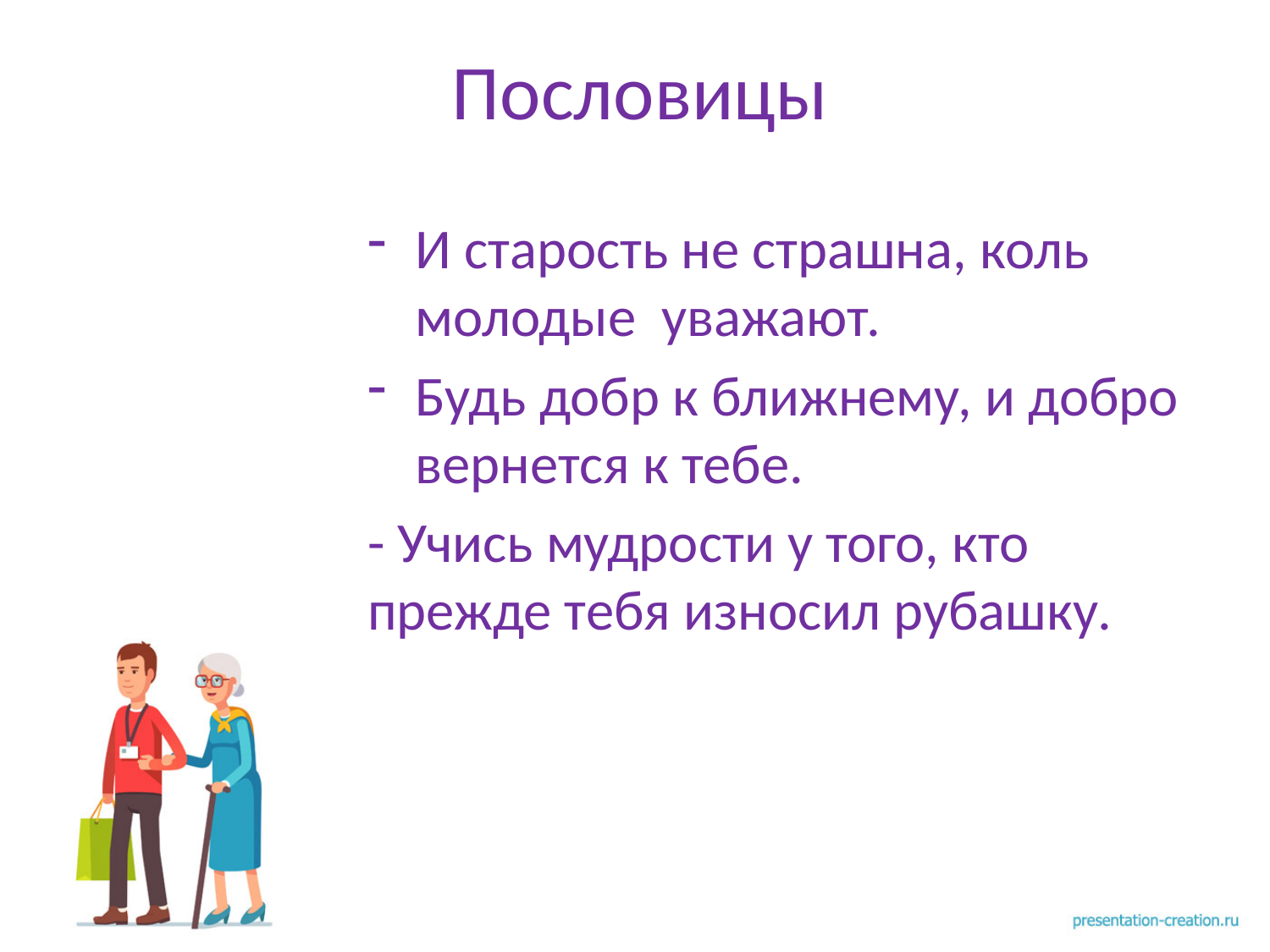

# Пословицы
И старость не страшна, коль молодые  уважают.
Будь добр к ближнему, и добро вернется к тебе.
- Учись мудрости у того, кто прежде тебя износил рубашку.